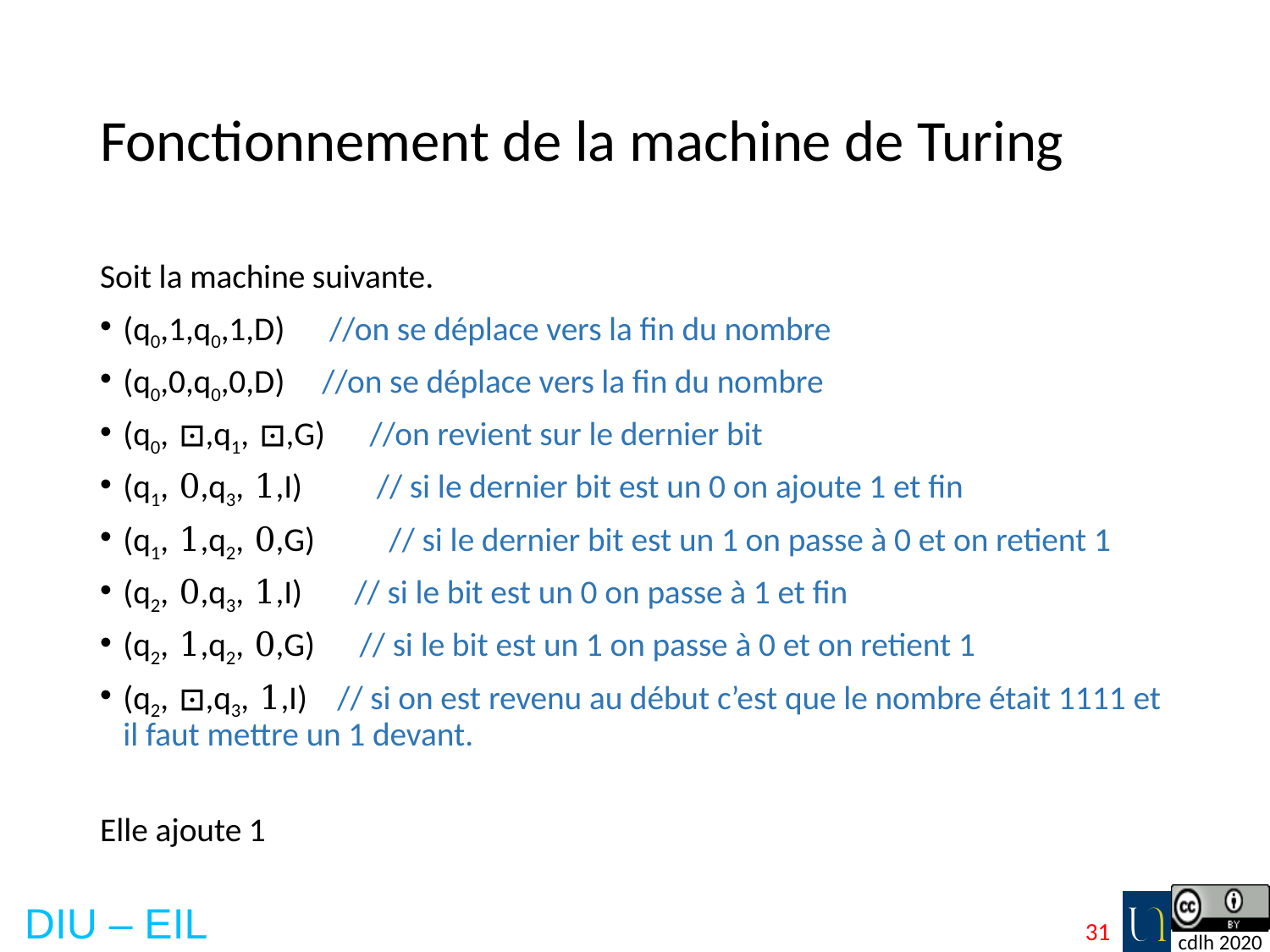

# Fonctionnement de la machine de Turing
Soit la machine suivante.
(q0,1,q0,1,D)      //on se déplace vers la fin du nombre
(q0,0,q0,0,D)     //on se déplace vers la fin du nombre
(q0, ⊡,q1, ⊡,G)      //on revient sur le dernier bit
(q1, 0,q3, 1,I)          // si le dernier bit est un 0 on ajoute 1 et fin
(q1, 1,q2, 0,G)          // si le dernier bit est un 1 on passe à 0 et on retient 1
(q2, 0,q3, 1,I)       // si le bit est un 0 on passe à 1 et fin
(q2, 1,q2, 0,G)      // si le bit est un 1 on passe à 0 et on retient 1
(q2, ⊡,q3, 1,I)    // si on est revenu au début c’est que le nombre était 1111 et il faut mettre un 1 devant.

Elle ajoute 1

31